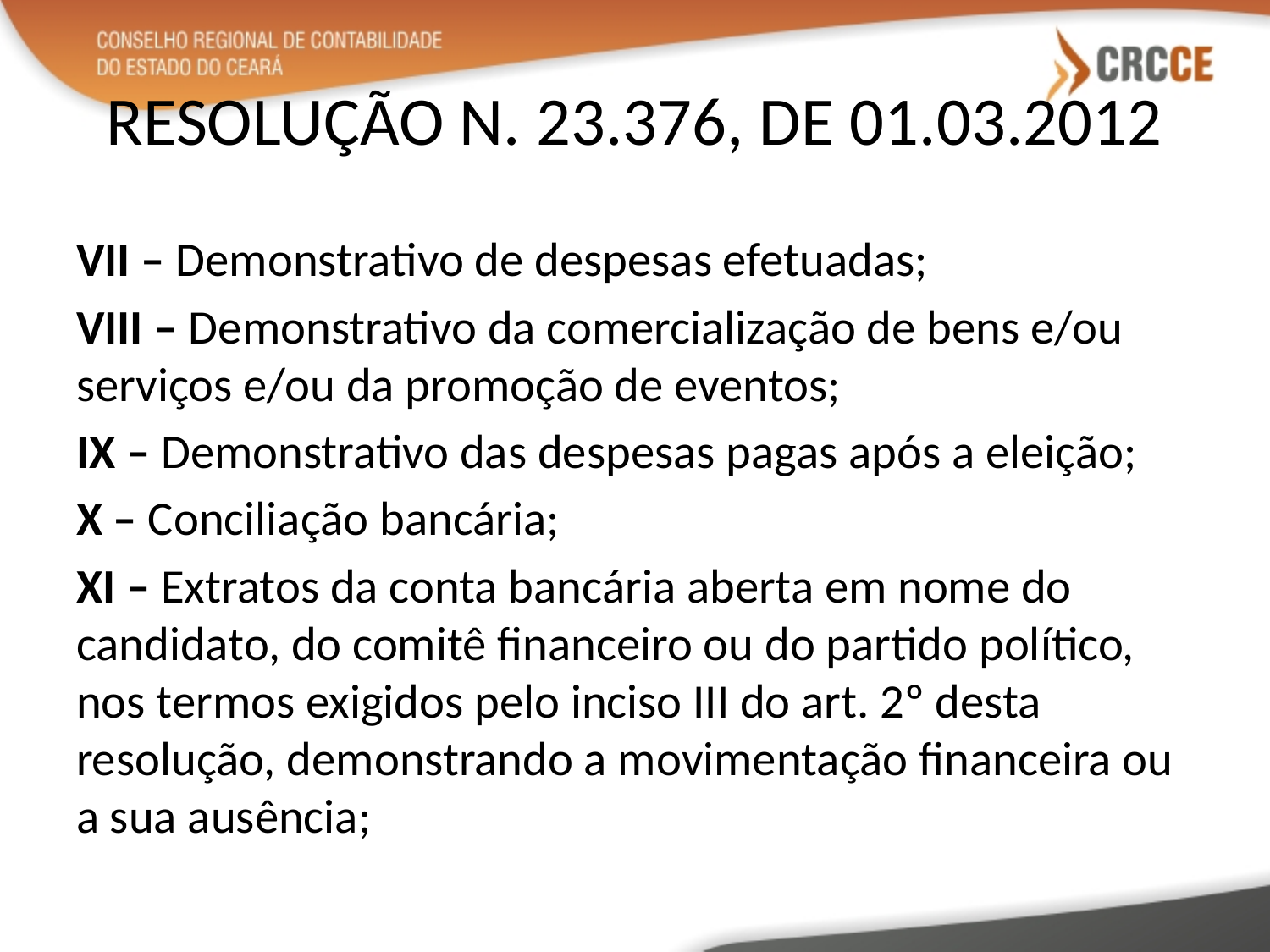

# RESOLUÇÃO N. 23.376, DE 01.03.2012
VII – Demonstrativo de despesas efetuadas;
VIII – Demonstrativo da comercialização de bens e/ou serviços e/ou da promoção de eventos;
IX – Demonstrativo das despesas pagas após a eleição;
X – Conciliação bancária;
XI – Extratos da conta bancária aberta em nome do candidato, do comitê financeiro ou do partido político, nos termos exigidos pelo inciso III do art. 2º desta resolução, demonstrando a movimentação financeira ou a sua ausência;